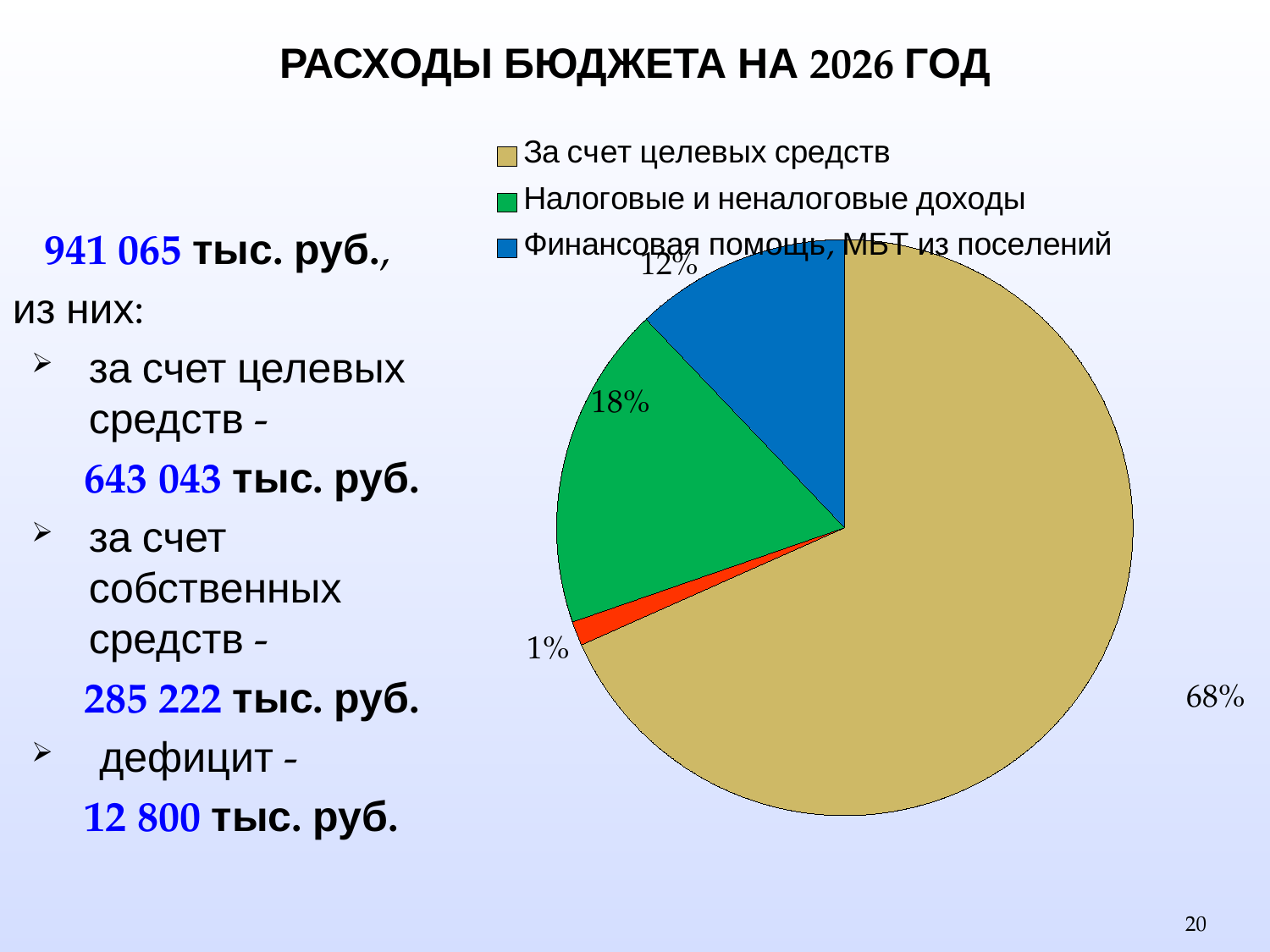

РАСХОДЫ БЮДЖЕТА НА 2026 ГОД

[unsupported chart]

941 065 тыс. руб.,
из них:
за счет целевых средств -
     643 043 тыс. руб.
за счет собственных средств -
     285 222 тыс. руб.
 дефицит -
     12 800 тыс. руб.

20